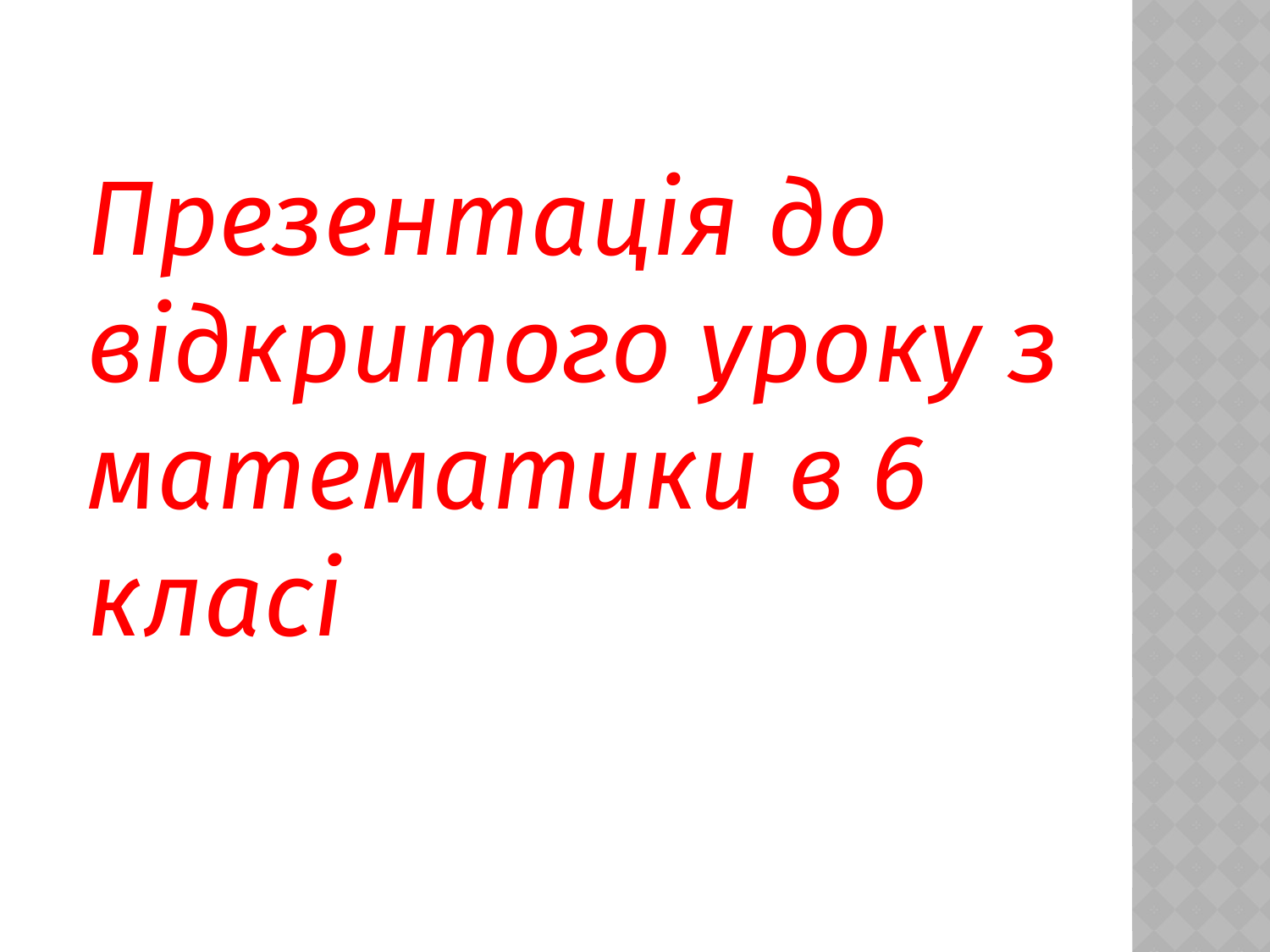

Презентація до відкритого уроку з математики в 6 класі